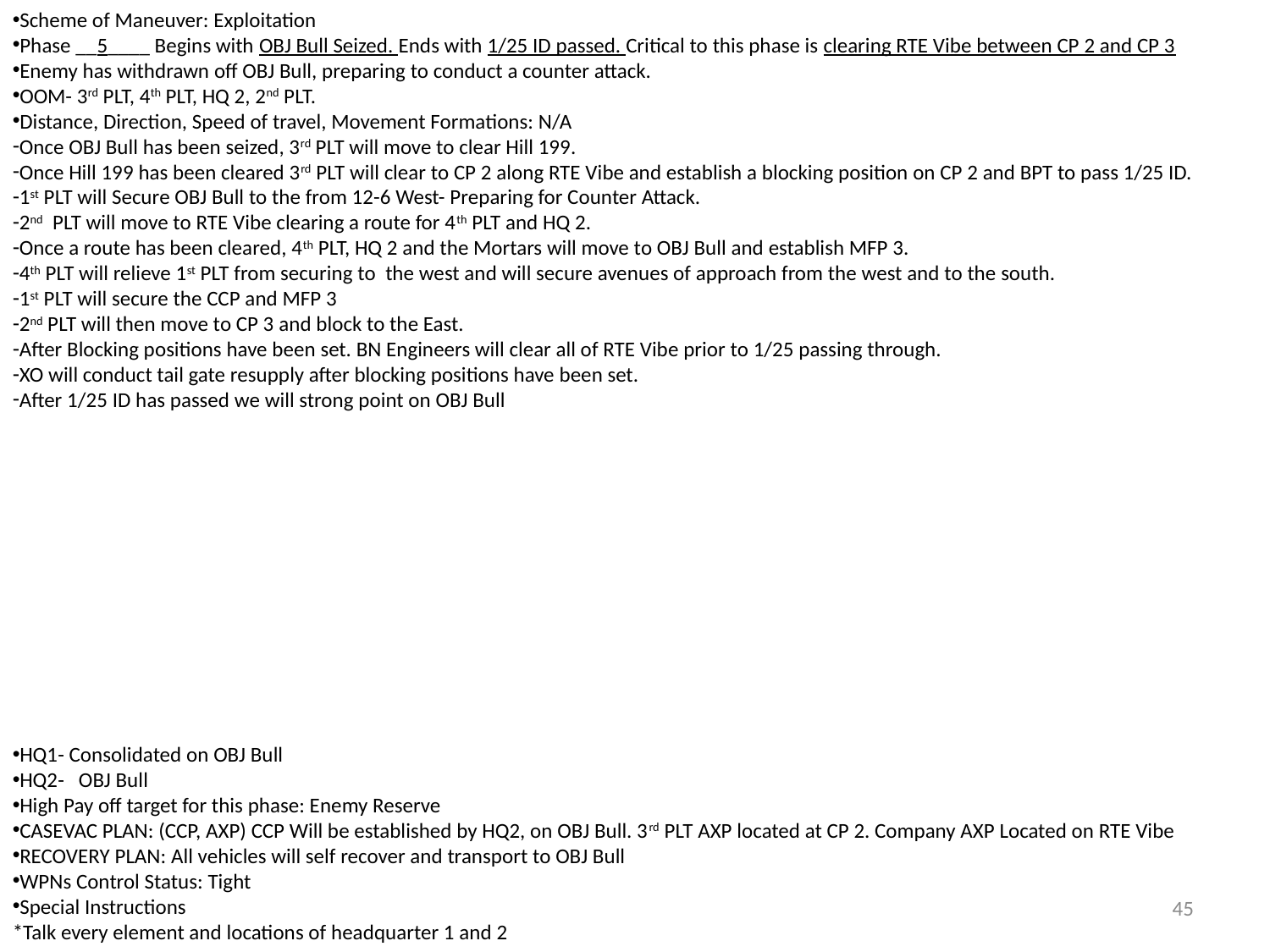

Scheme of Maneuver: Exploitation
Phase __5____ Begins with OBJ Bull Seized. Ends with 1/25 ID passed. Critical to this phase is clearing RTE Vibe between CP 2 and CP 3
Enemy has withdrawn off OBJ Bull, preparing to conduct a counter attack.
OOM- 3rd PLT, 4th PLT, HQ 2, 2nd PLT.
Distance, Direction, Speed of travel, Movement Formations: N/A
Once OBJ Bull has been seized, 3rd PLT will move to clear Hill 199.
Once Hill 199 has been cleared 3rd PLT will clear to CP 2 along RTE Vibe and establish a blocking position on CP 2 and BPT to pass 1/25 ID.
1st PLT will Secure OBJ Bull to the from 12-6 West- Preparing for Counter Attack.
2nd  PLT will move to RTE Vibe clearing a route for 4th PLT and HQ 2.
Once a route has been cleared, 4th PLT, HQ 2 and the Mortars will move to OBJ Bull and establish MFP 3.
4th PLT will relieve 1st PLT from securing to  the west and will secure avenues of approach from the west and to the south.
1st PLT will secure the CCP and MFP 3
2nd PLT will then move to CP 3 and block to the East.
After Blocking positions have been set. BN Engineers will clear all of RTE Vibe prior to 1/25 passing through.
XO will conduct tail gate resupply after blocking positions have been set.
After 1/25 ID has passed we will strong point on OBJ Bull

HQ1- Consolidated on OBJ Bull
HQ2-   OBJ Bull
High Pay off target for this phase: Enemy Reserve
CASEVAC PLAN: (CCP, AXP) CCP Will be established by HQ2, on OBJ Bull. 3rd PLT AXP located at CP 2. Company AXP Located on RTE Vibe
RECOVERY PLAN: All vehicles will self recover and transport to OBJ Bull
WPNs Control Status: Tight
Special Instructions
*Talk every element and locations of headquarter 1 and 2
45